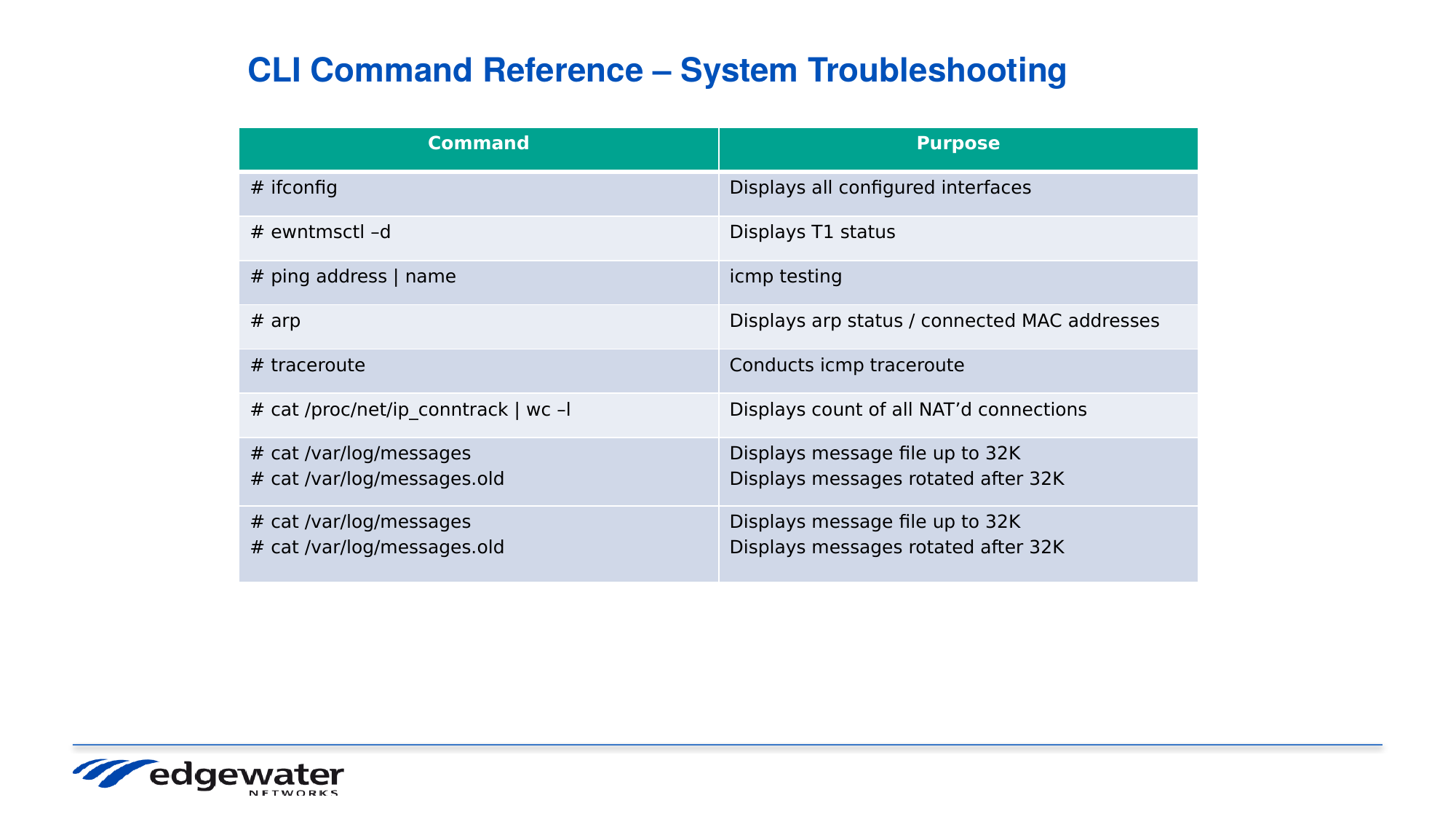

CLI Command Reference – System Troubleshooting
| Command | Purpose |
| --- | --- |
| # ifconfig | Displays all configured interfaces |
| # ewntmsctl –d | Displays T1 status |
| # ping address | name | icmp testing |
| # arp | Displays arp status / connected MAC addresses |
| # traceroute | Conducts icmp traceroute |
| # cat /proc/net/ip\_conntrack | wc –l | Displays count of all NAT’d connections |
| # cat /var/log/messages # cat /var/log/messages.old | Displays message file up to 32K Displays messages rotated after 32K |
| # cat /var/log/messages # cat /var/log/messages.old | Displays message file up to 32K Displays messages rotated after 32K |